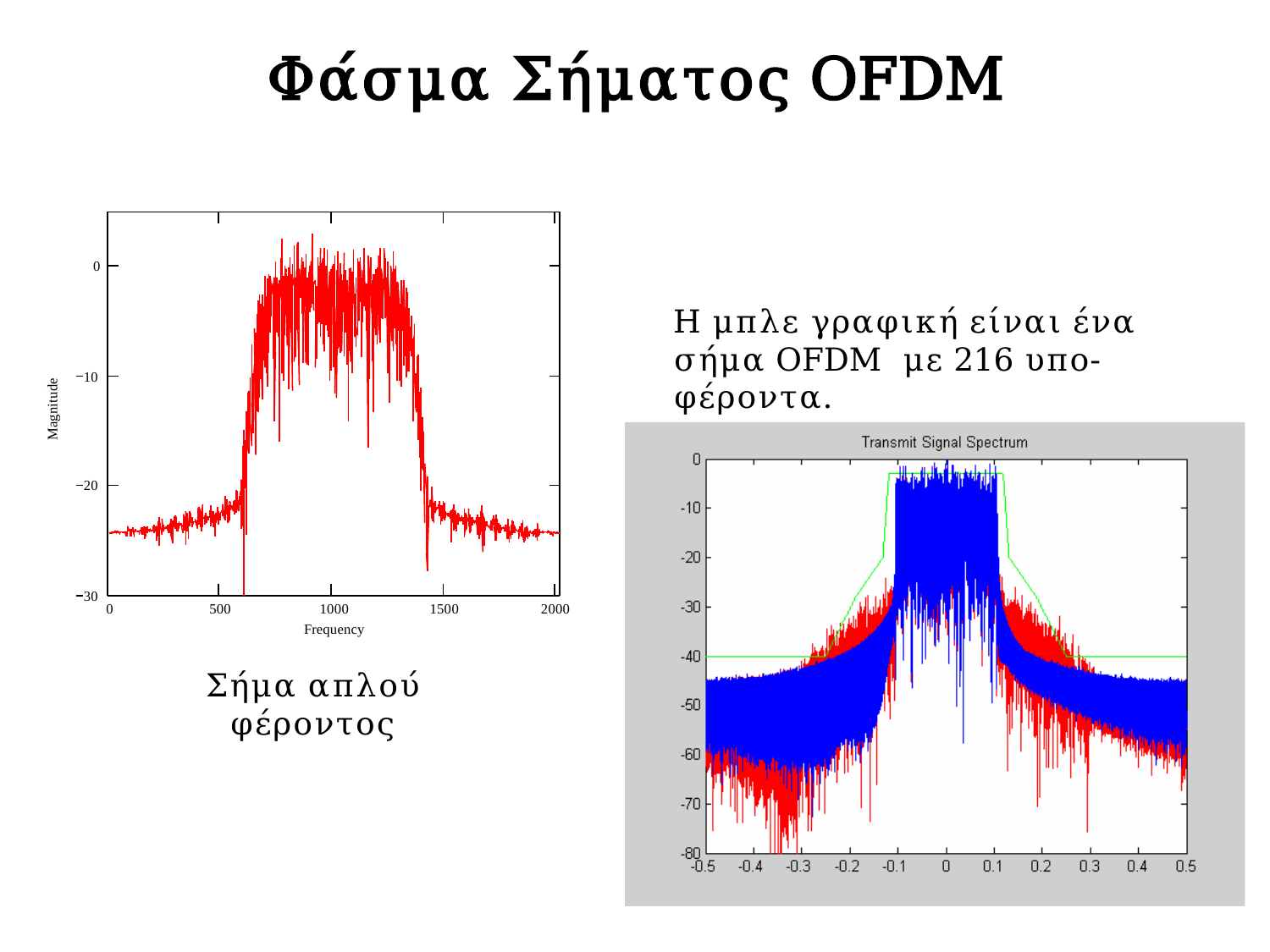

# Φάσμα Σήματος OFDM

0

Magnitude

10

20

30

0
500
1000
Frequency
1500
2000
H μπλε γραφική είναι ένα σήμα OFDM  με 216 υπο-φέροντα.

Σήμα απλού φέροντος